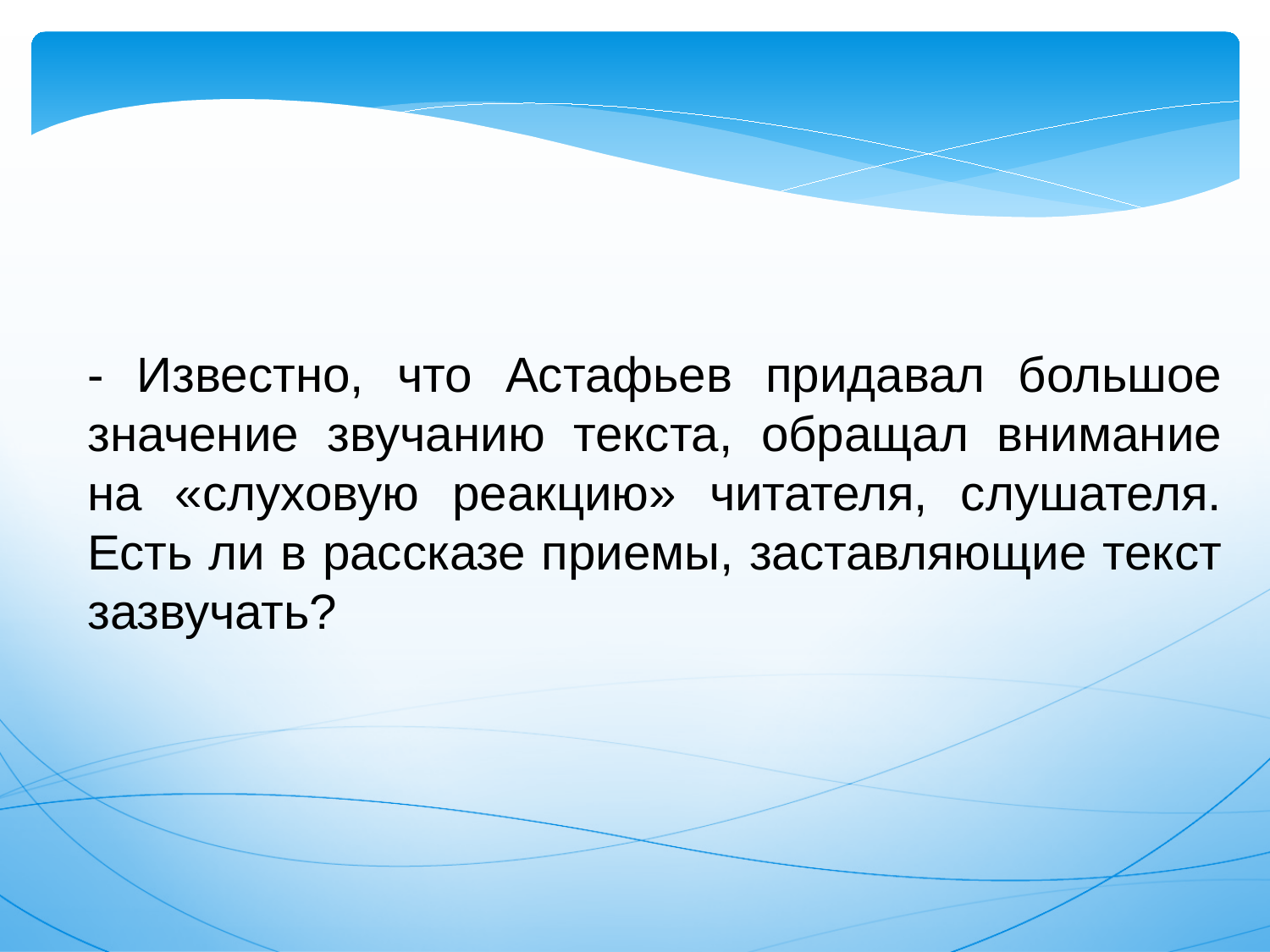

- Известно, что Астафьев придавал большое значение звучанию текста, обращал внимание на «слуховую реакцию» читателя, слушателя. Есть ли в рассказе приемы, заставляющие текст зазвучать?